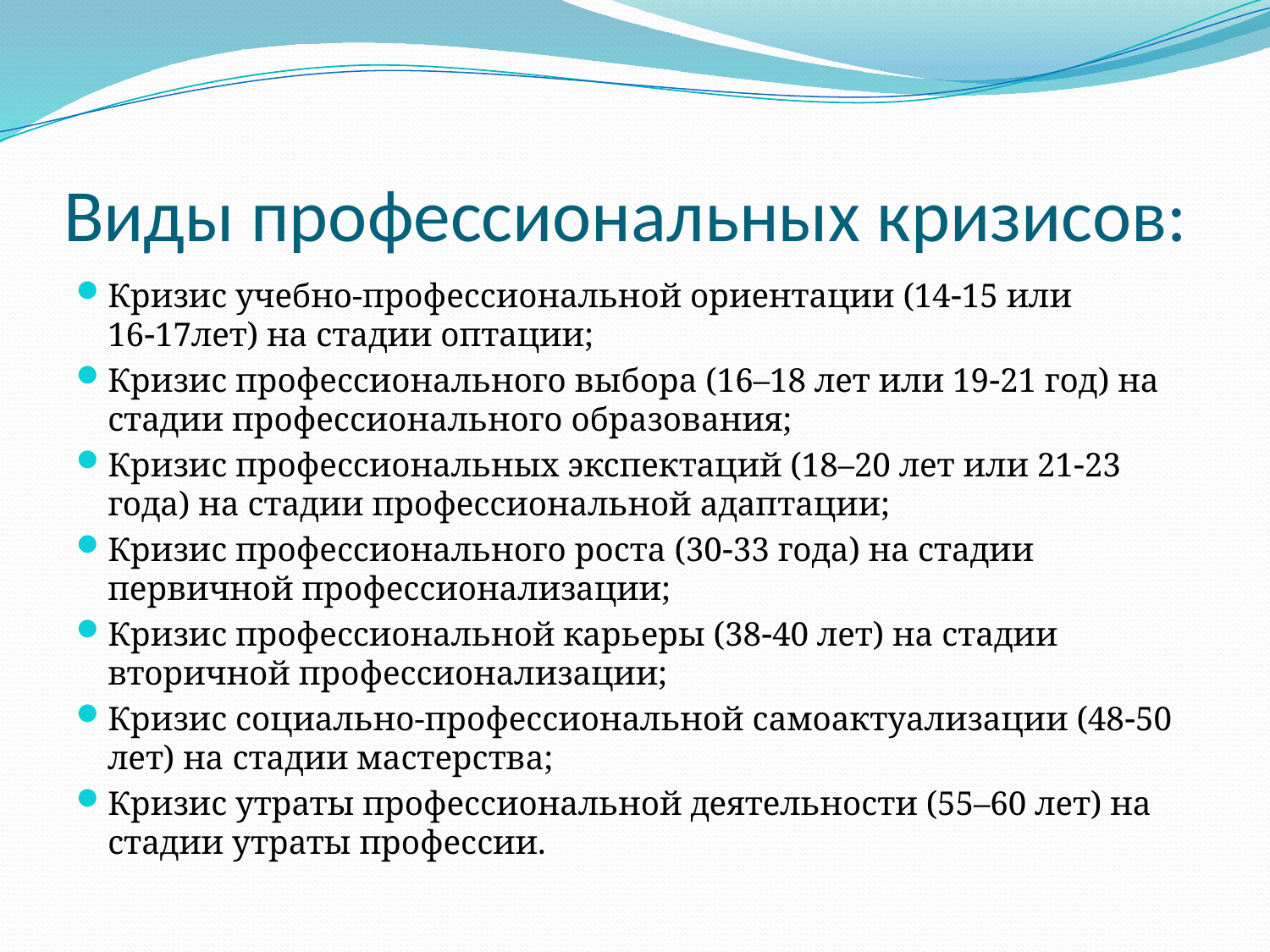

# Виды профессиональных кризисов:
Кризис учебно-профессиональной ориентации (14−15 или 16−17лет) на стадии оптации;
Кризис профессионального выбора (16–18 лет или 19−21 год) на стадии профессионального образования;
Кризис профессиональных экспектаций (18–20 лет или 21−23 года) на стадии профессиональной адаптации;
Кризис профессионального роста (30−33 года) на стадии первичной профессионализации;
Кризис профессиональной карьеры (38−40 лет) на стадии вторичной профессионализации;
Кризис социально-профессиональной самоактуализации (48−50 лет) на стадии мастерства;
Кризис утраты профессиональной деятельности (55–60 лет) на стадии утраты профессии.